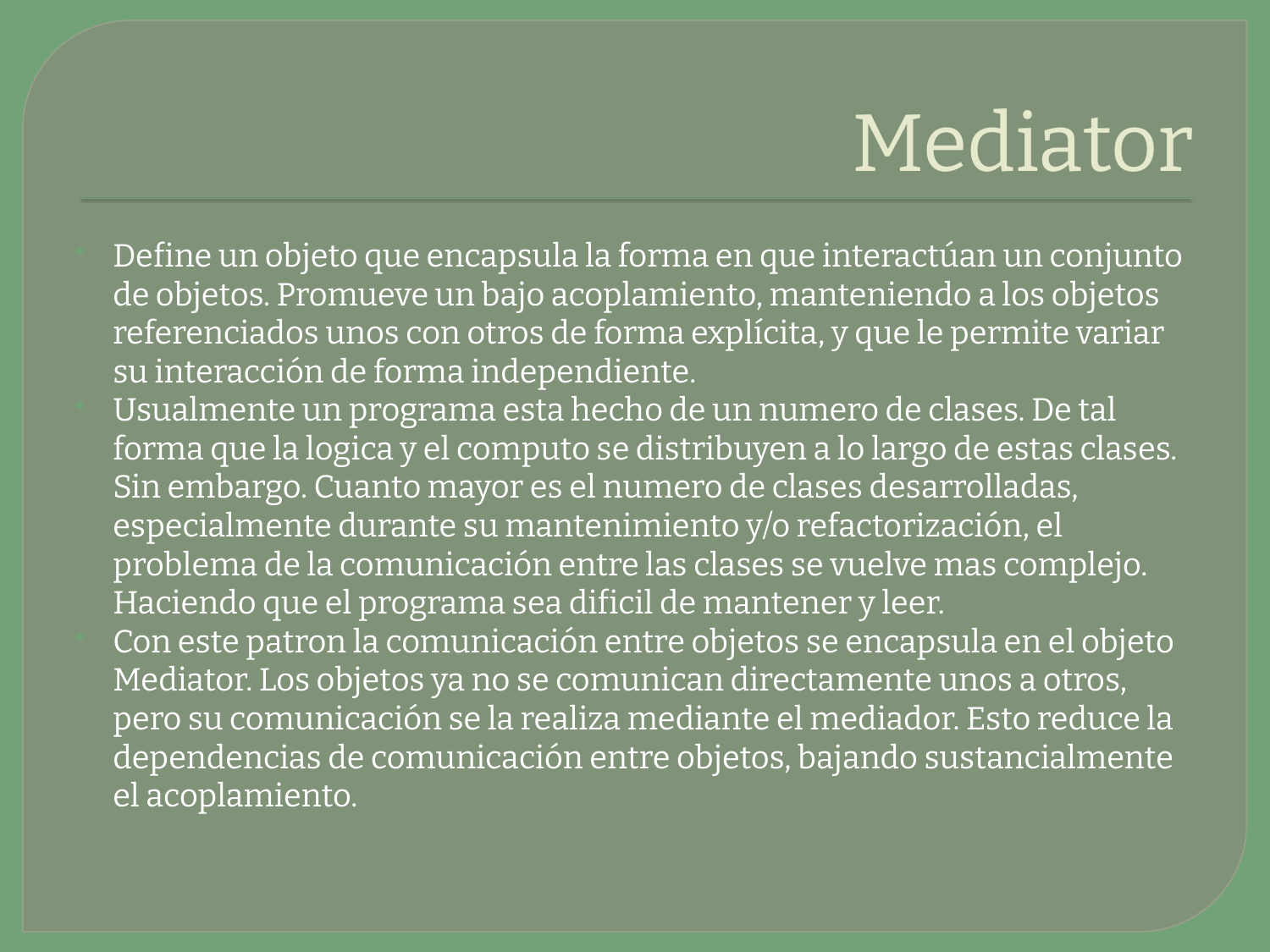

# Mediator
Define un objeto que encapsula la forma en que interactúan un conjunto de objetos. Promueve un bajo acoplamiento, manteniendo a los objetos referenciados unos con otros de forma explícita, y que le permite variar su interacción de forma independiente.
Usualmente un programa esta hecho de un numero de clases. De tal forma que la logica y el computo se distribuyen a lo largo de estas clases. Sin embargo. Cuanto mayor es el numero de clases desarrolladas, especialmente durante su mantenimiento y/o refactorización, el problema de la comunicación entre las clases se vuelve mas complejo. Haciendo que el programa sea dificil de mantener y leer.
Con este patron la comunicación entre objetos se encapsula en el objeto Mediator. Los objetos ya no se comunican directamente unos a otros, pero su comunicación se la realiza mediante el mediador. Esto reduce la dependencias de comunicación entre objetos, bajando sustancialmente el acoplamiento.